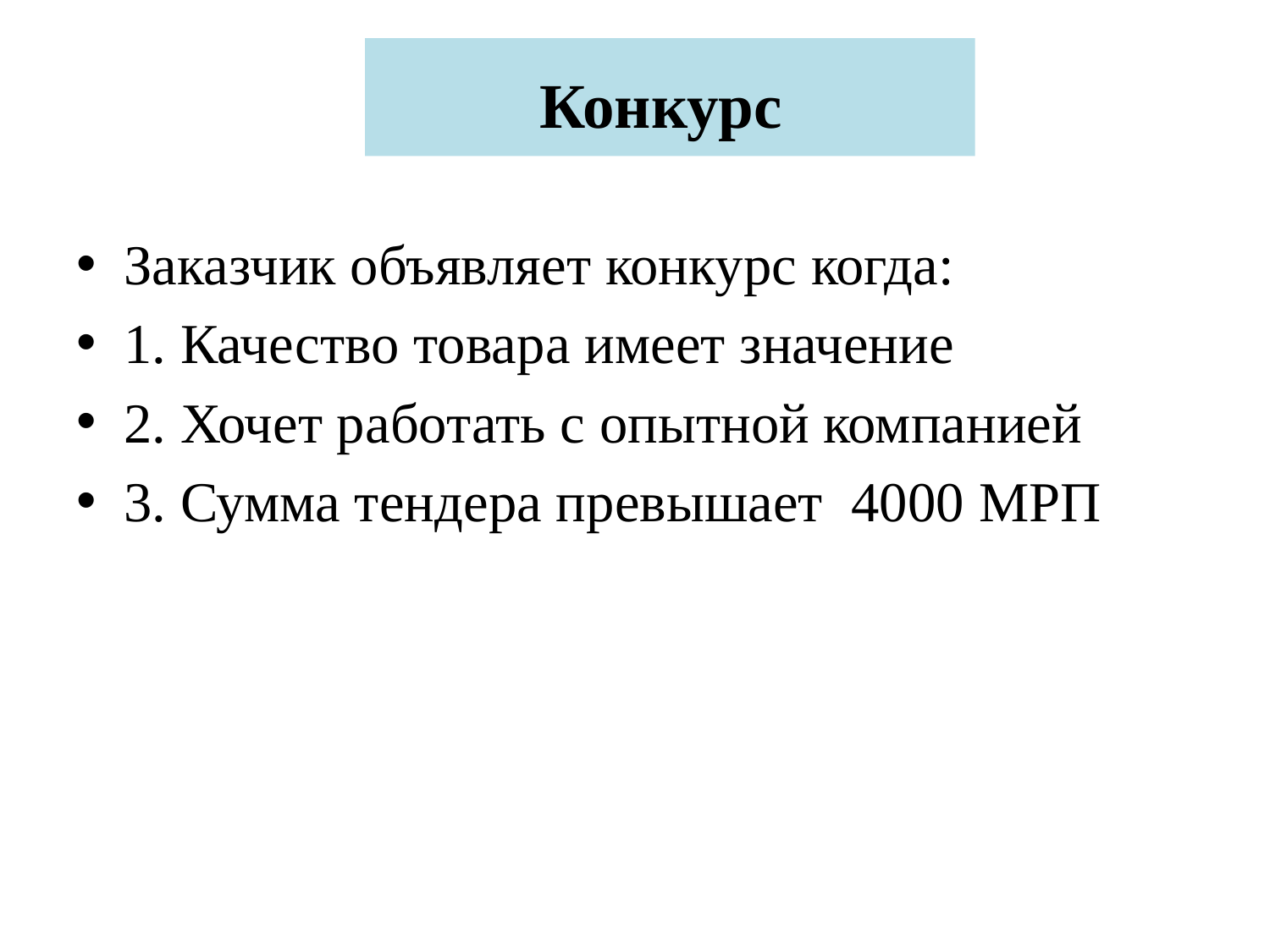

# Конкурс
Заказчик объявляет конкурс когда:
1. Качество товара имеет значение
2. Хочет работать с опытной компанией
3. Сумма тендера превышает  4000 МРП